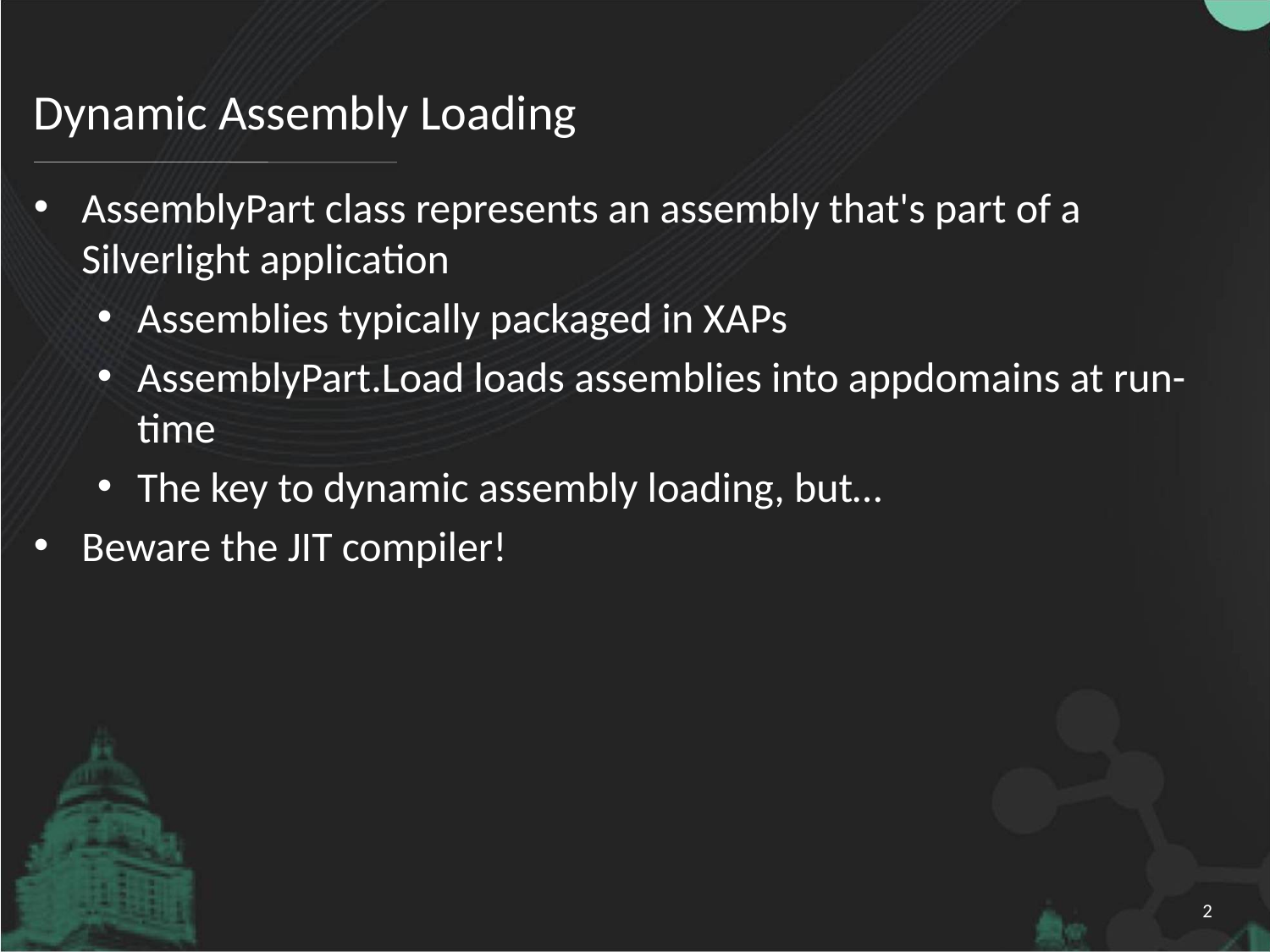

# Dynamic Assembly Loading
AssemblyPart class represents an assembly that's part of a Silverlight application
Assemblies typically packaged in XAPs
AssemblyPart.Load loads assemblies into appdomains at run-time
The key to dynamic assembly loading, but…
Beware the JIT compiler!

2